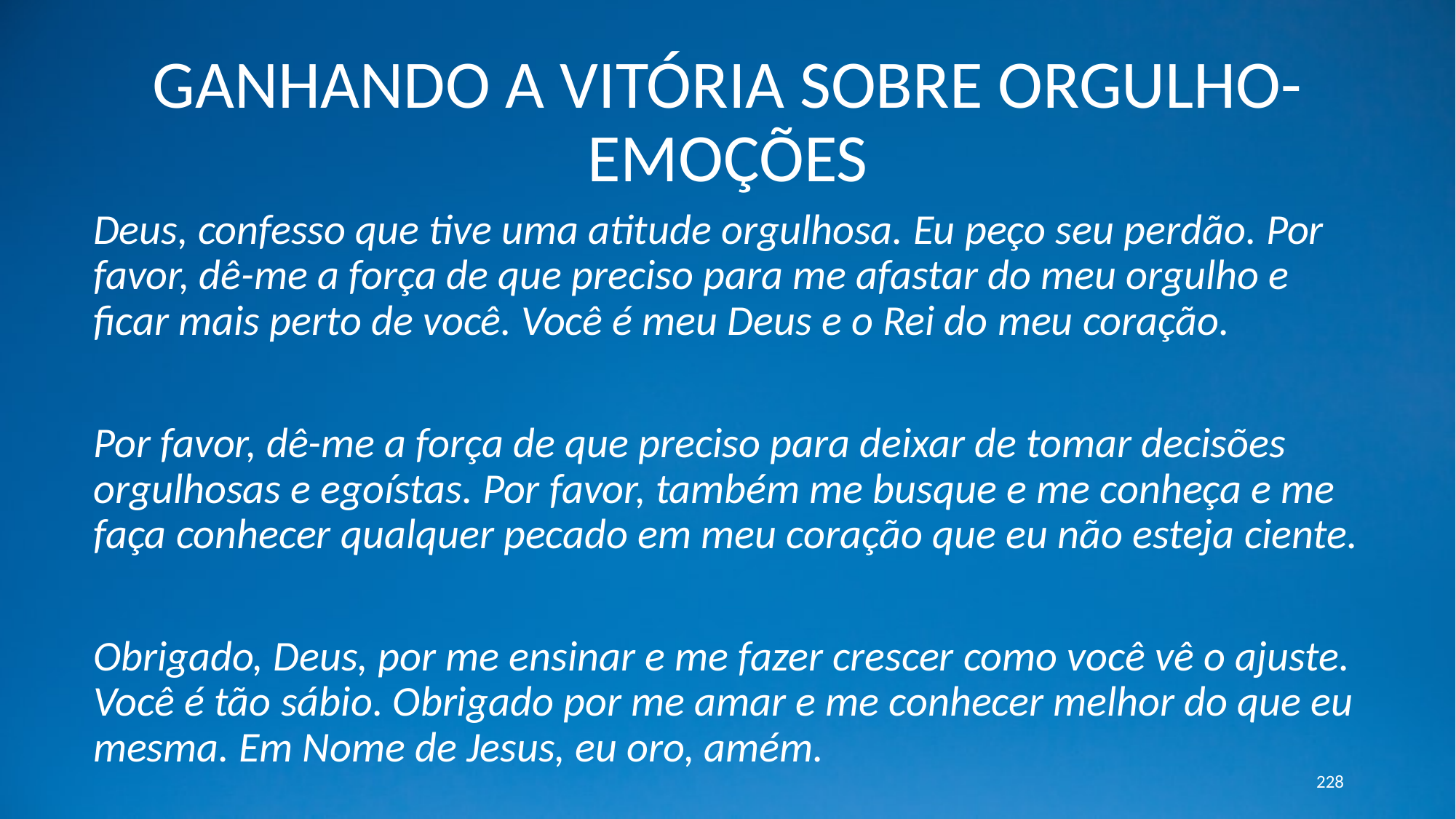

# GANHANDO A VITÓRIA SOBRE ORGULHO-EMOÇÕES
Deus, confesso que tive uma atitude orgulhosa. Eu peço seu perdão. Por favor, dê-me a força de que preciso para me afastar do meu orgulho e ficar mais perto de você. Você é meu Deus e o Rei do meu coração.

Por favor, dê-me a força de que preciso para deixar de tomar decisões orgulhosas e egoístas. Por favor, também me busque e me conheça e me faça conhecer qualquer pecado em meu coração que eu não esteja ciente.

Obrigado, Deus, por me ensinar e me fazer crescer como você vê o ajuste. Você é tão sábio. Obrigado por me amar e me conhecer melhor do que eu mesma. Em Nome de Jesus, eu oro, amém.
228